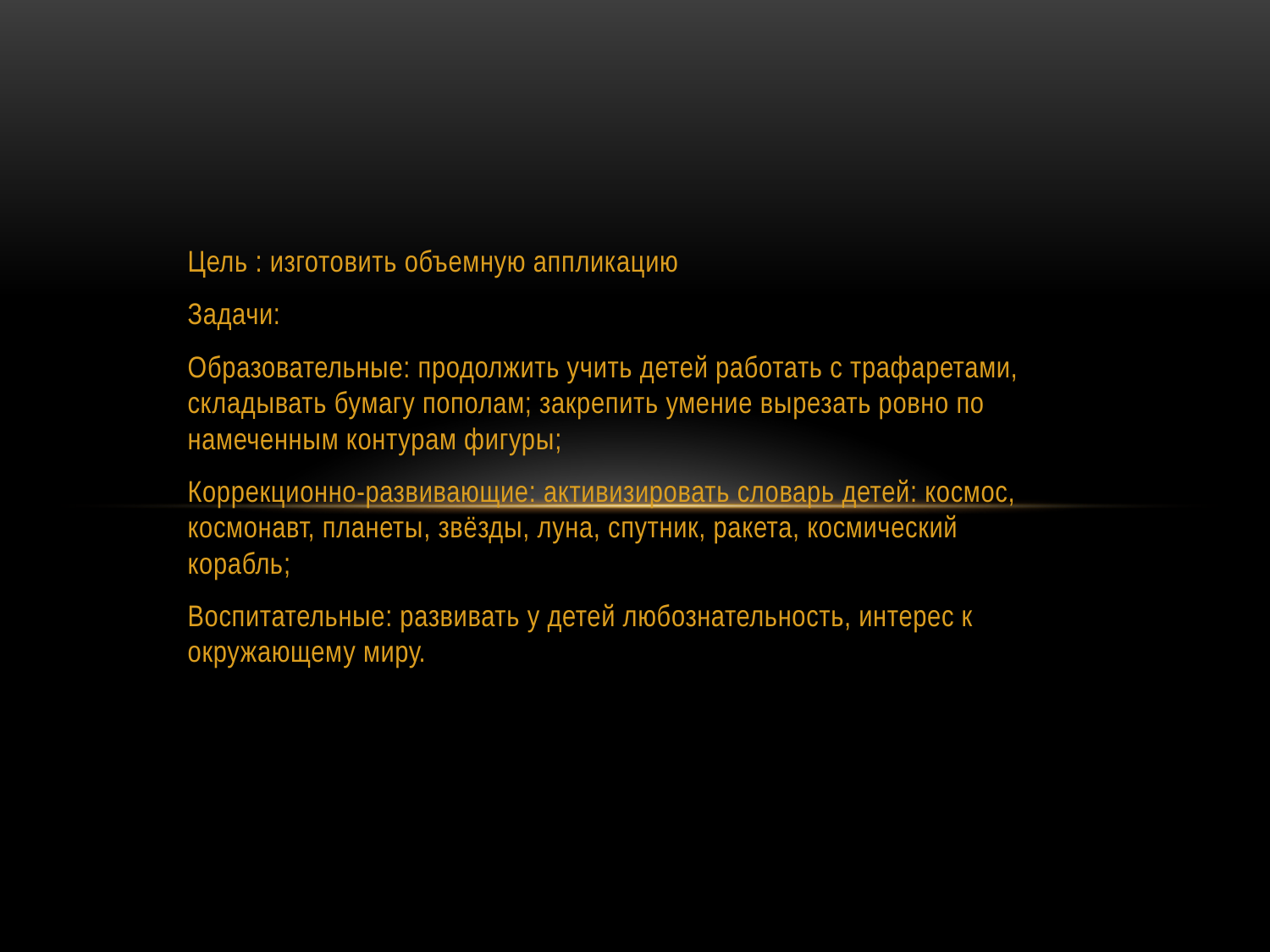

#
Цель : изготовить объемную аппликацию
Задачи:
Образовательные: продолжить учить детей работать с трафаретами, складывать бумагу пополам; закрепить умение вырезать ровно по намеченным контурам фигуры;
Коррекционно-развивающие: активизировать словарь детей: космос, космонавт, планеты, звёзды, луна, спутник, ракета, космический корабль;
Воспитательные: развивать у детей любознательность, интерес к окружающему миру.